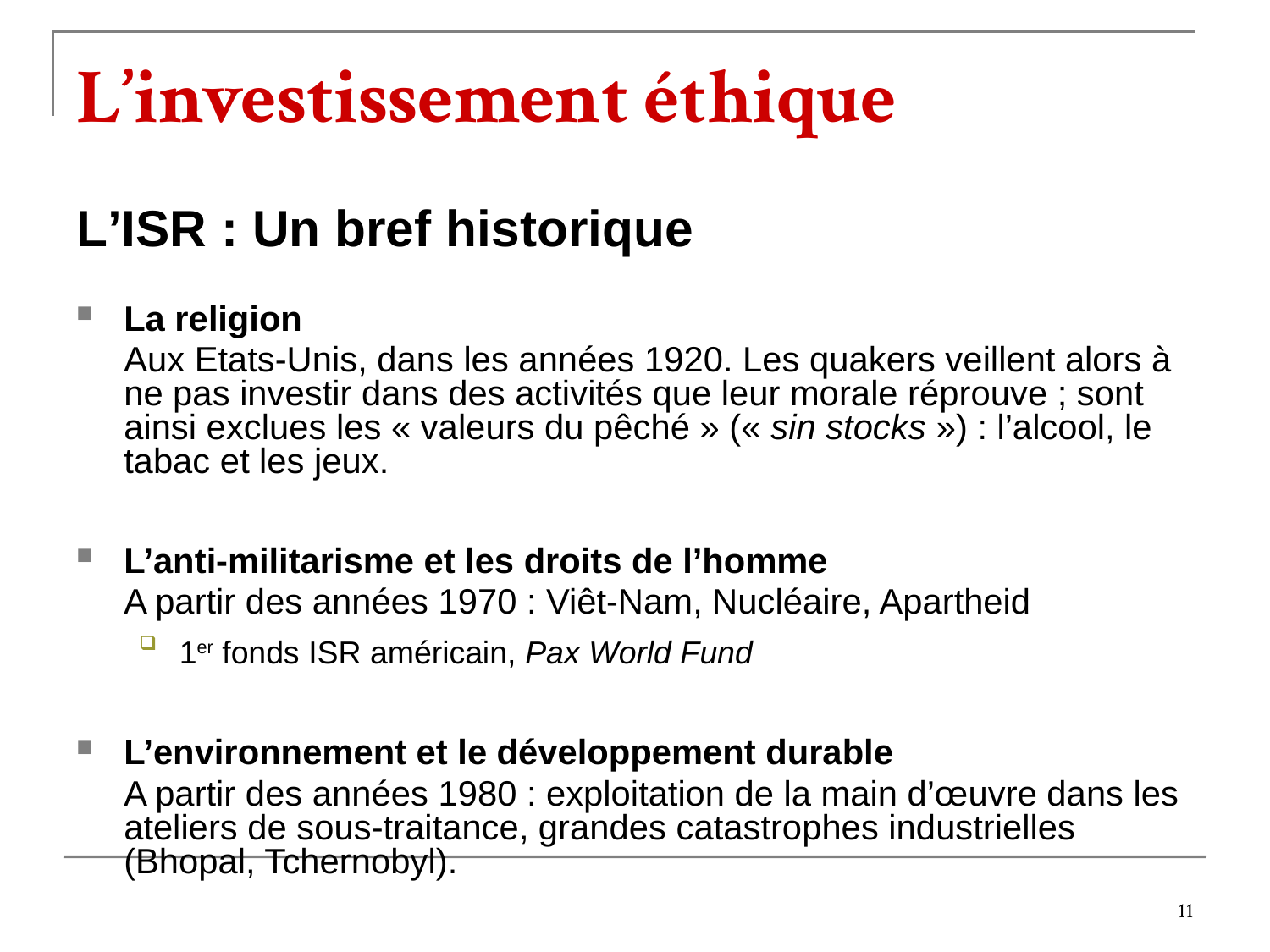

# L’investissement éthique
L’ISR : Un bref historique

La religion
	Aux Etats-Unis, dans les années 1920. Les quakers veillent alors à ne pas investir dans des activités que leur morale réprouve ; sont ainsi exclues les « valeurs du pêché » (« sin stocks ») : l’alcool, le tabac et les jeux.

L’anti-militarisme et les droits de l’homme
	A partir des années 1970 : Viêt-Nam, Nucléaire, Apartheid
1er fonds ISR américain, Pax World Fund

L’environnement et le développement durable
 	A partir des années 1980 : exploitation de la main d’œuvre dans les ateliers de sous-traitance, grandes catastrophes industrielles (Bhopal, Tchernobyl).
11